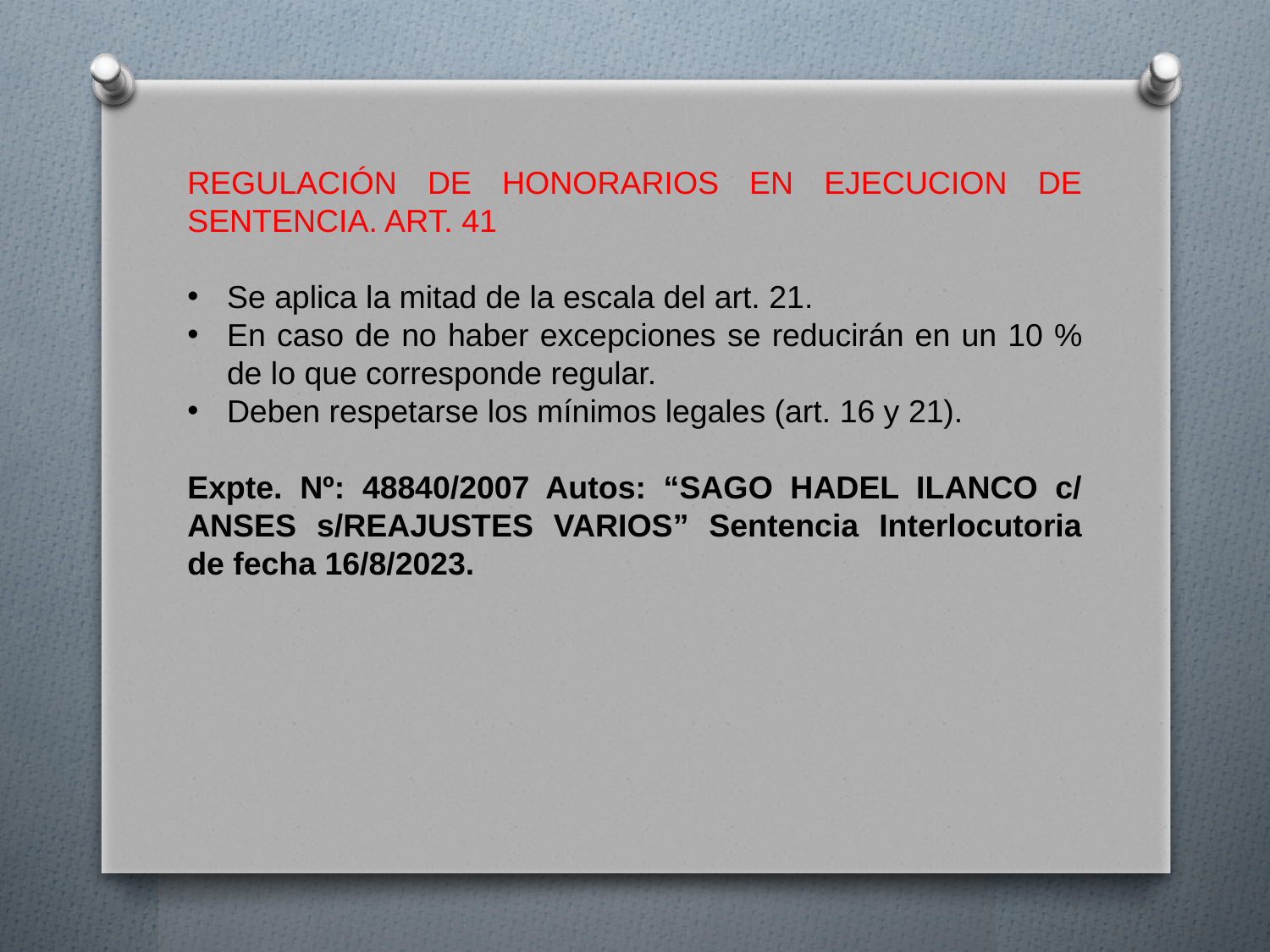

REGULACIÓN DE HONORARIOS EN EJECUCION DE SENTENCIA. ART. 41

Se aplica la mitad de la escala del art. 21.
En caso de no haber excepciones se reducirán en un 10 % de lo que corresponde regular.
Deben respetarse los mínimos legales (art. 16 y 21).

Expte. Nº: 48840/2007 Autos: “SAGO HADEL ILANCO c/ ANSES s/REAJUSTES VARIOS” Sentencia Interlocutoria de fecha 16/8/2023.